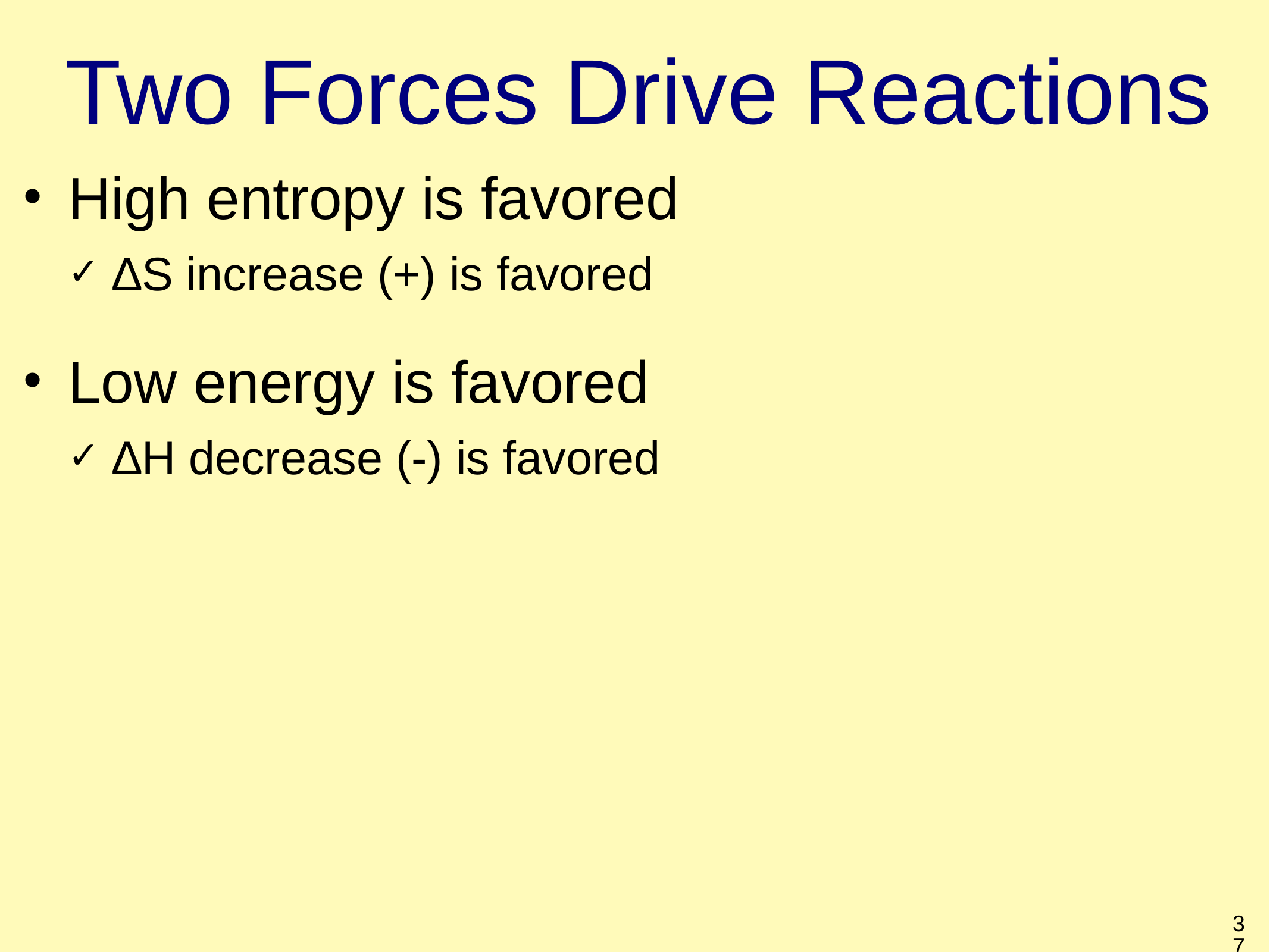

# Two Forces Drive Reactions
High entropy is favored
∆S increase (+) is favored
Low energy is favored
∆H decrease (-) is favored
37